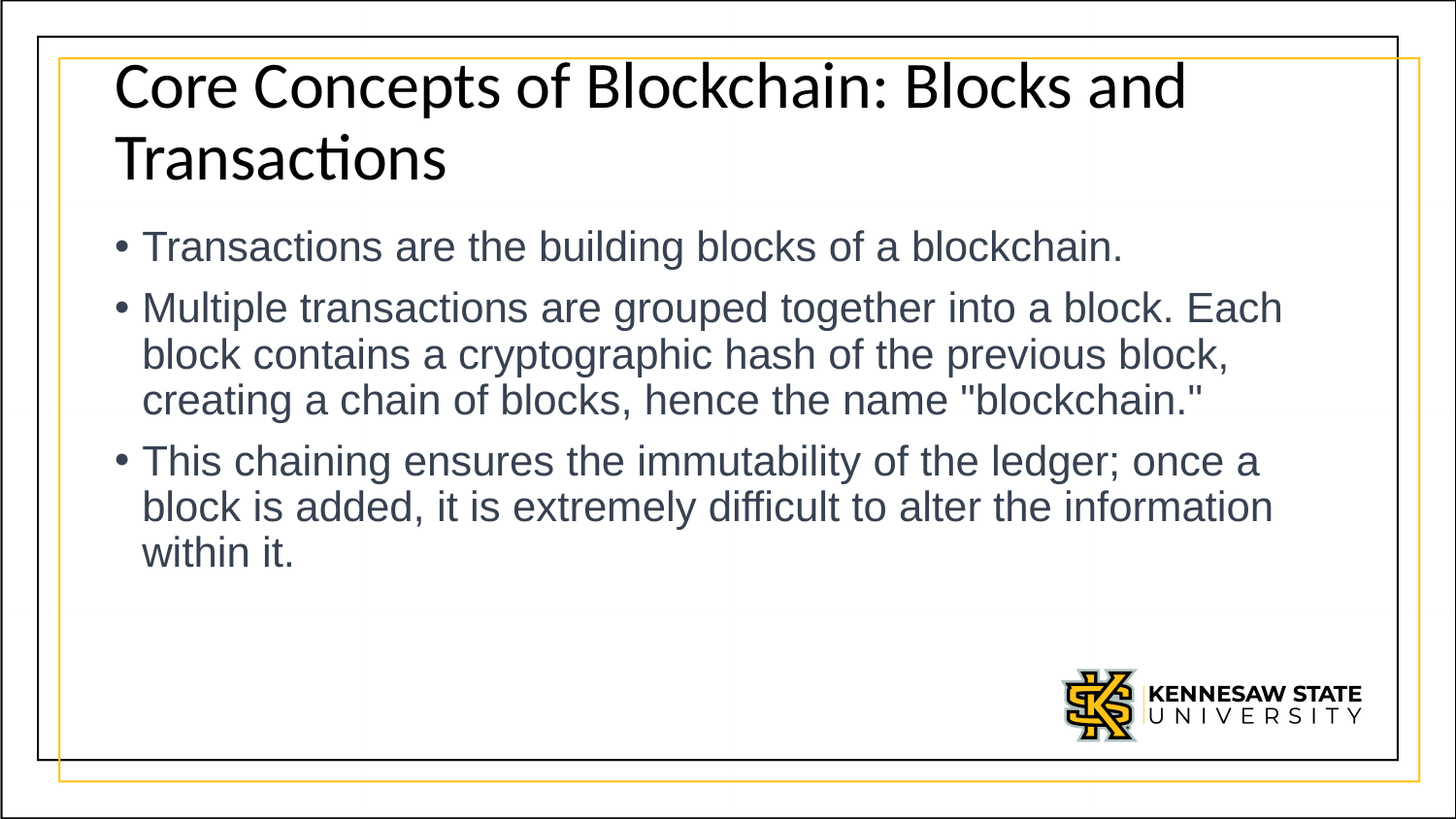

# Core Concepts of Blockchain: Blocks and Transactions
Transactions are the building blocks of a blockchain.
Multiple transactions are grouped together into a block. Each block contains a cryptographic hash of the previous block, creating a chain of blocks, hence the name "blockchain."
This chaining ensures the immutability of the ledger; once a block is added, it is extremely difficult to alter the information within it.